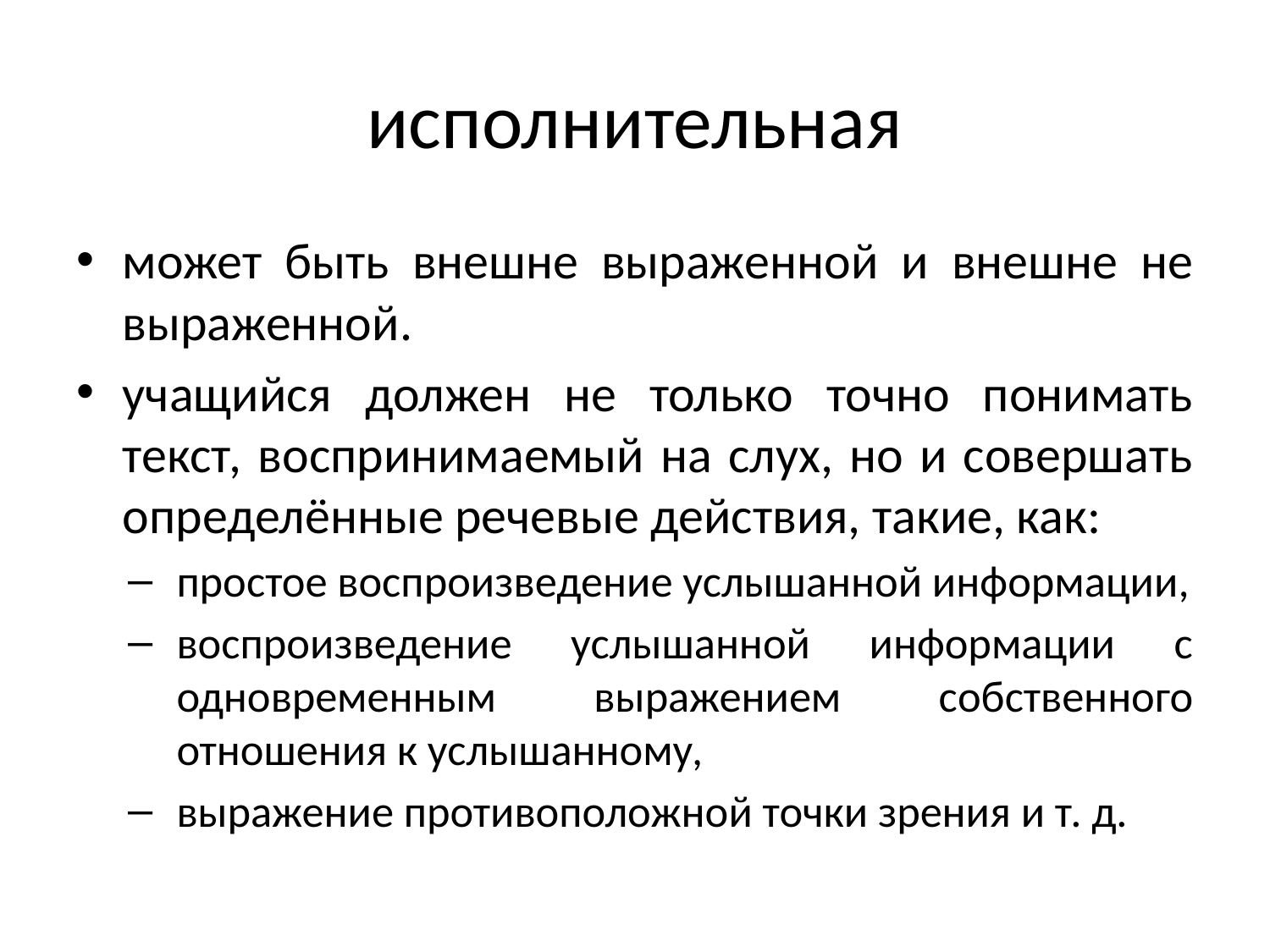

# исполнительная
может быть внешне выраженной и внешне не выраженной.
учащийся должен не только точно понимать текст, воспринимаемый на слух, но и совершать определённые речевые действия, такие, как:
простое воспроизведение услышанной информации,
воспроизведение услышанной информации с одновременным выражением собственного отношения к услышанному,
выражение противоположной точки зрения и т. д.